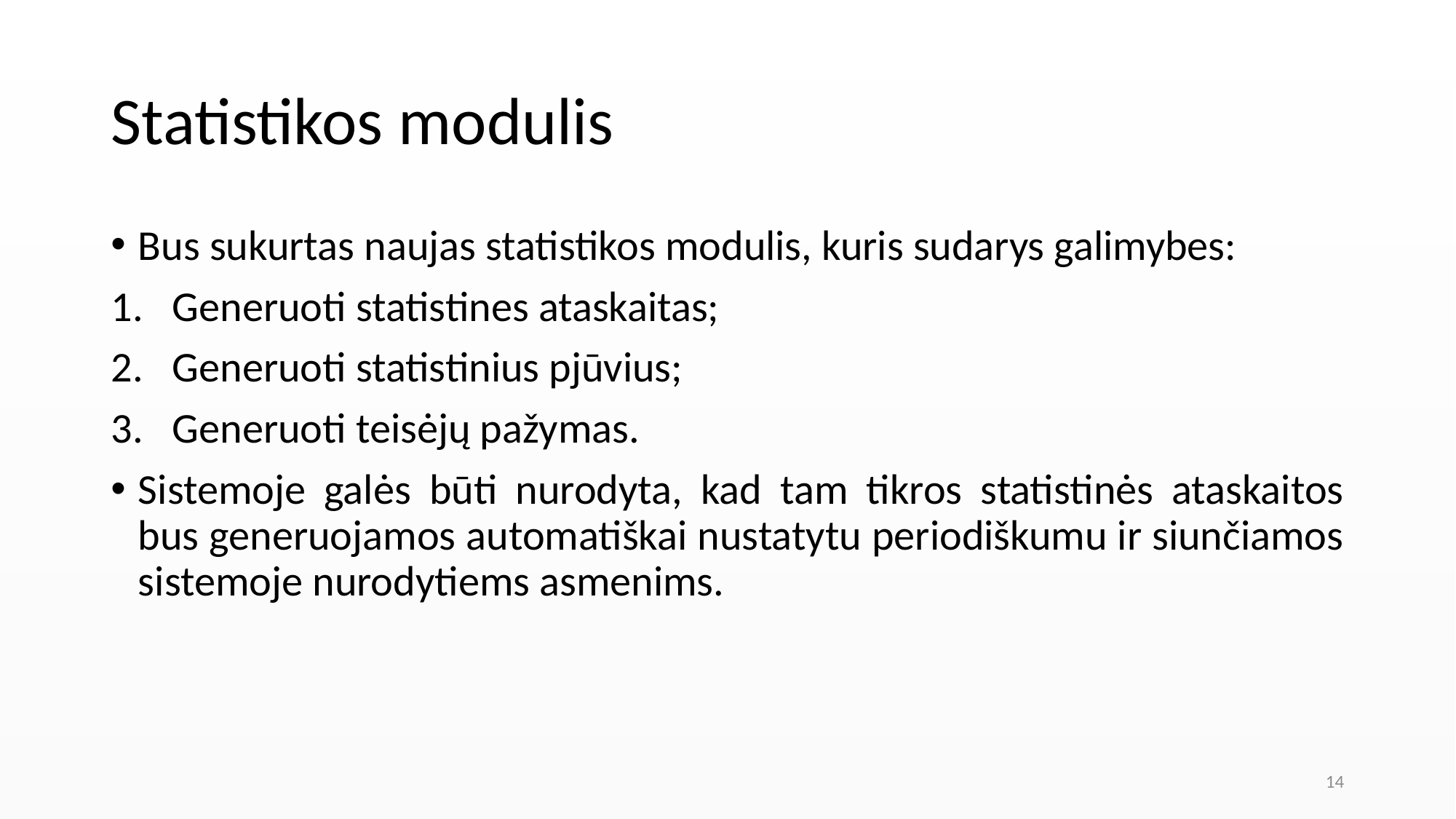

# Statistikos modulis
Bus sukurtas naujas statistikos modulis, kuris sudarys galimybes:
Generuoti statistines ataskaitas;
Generuoti statistinius pjūvius;
Generuoti teisėjų pažymas.
Sistemoje galės būti nurodyta, kad tam tikros statistinės ataskaitos bus generuojamos automatiškai nustatytu periodiškumu ir siunčiamos sistemoje nurodytiems asmenims.
14